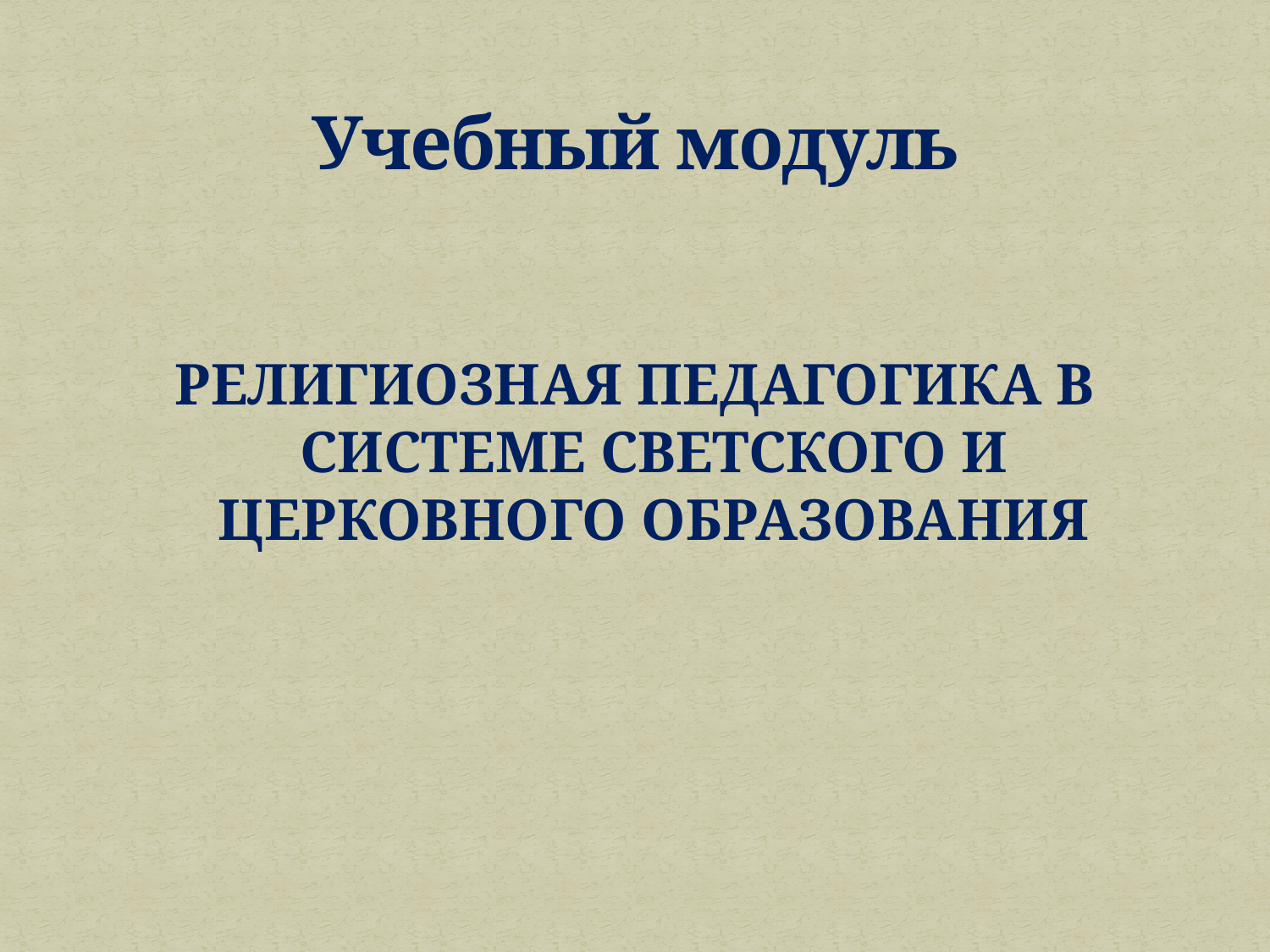

# Учебный модуль

РЕЛИГИОЗНАЯ ПЕДАГОГИКА В СИСТЕМЕ СВЕТСКОГО И ЦЕРКОВНОГО ОБРАЗОВАНИЯ